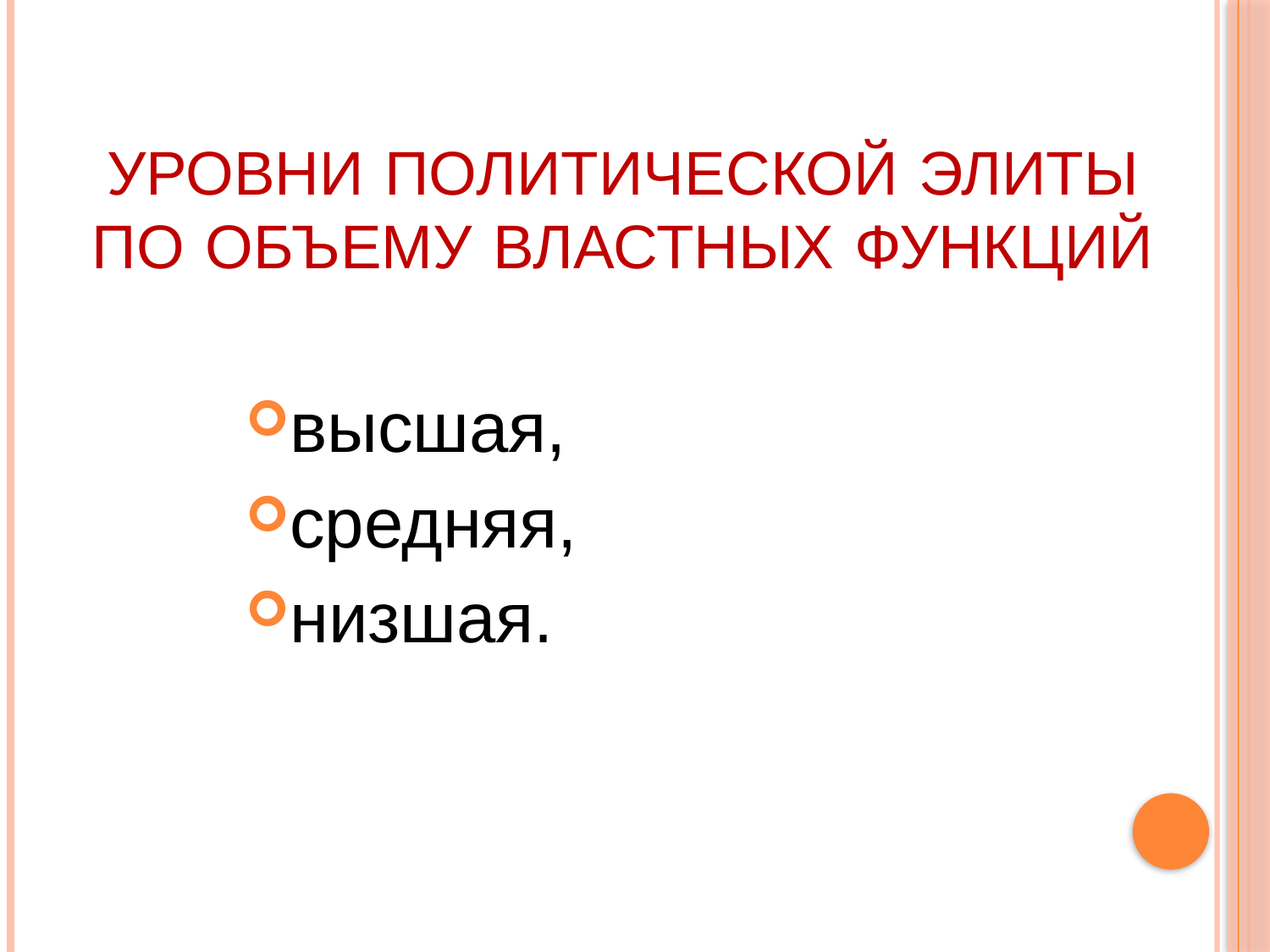

# Уровни политической элиты по объему властных функций
высшая,
средняя,
низшая.